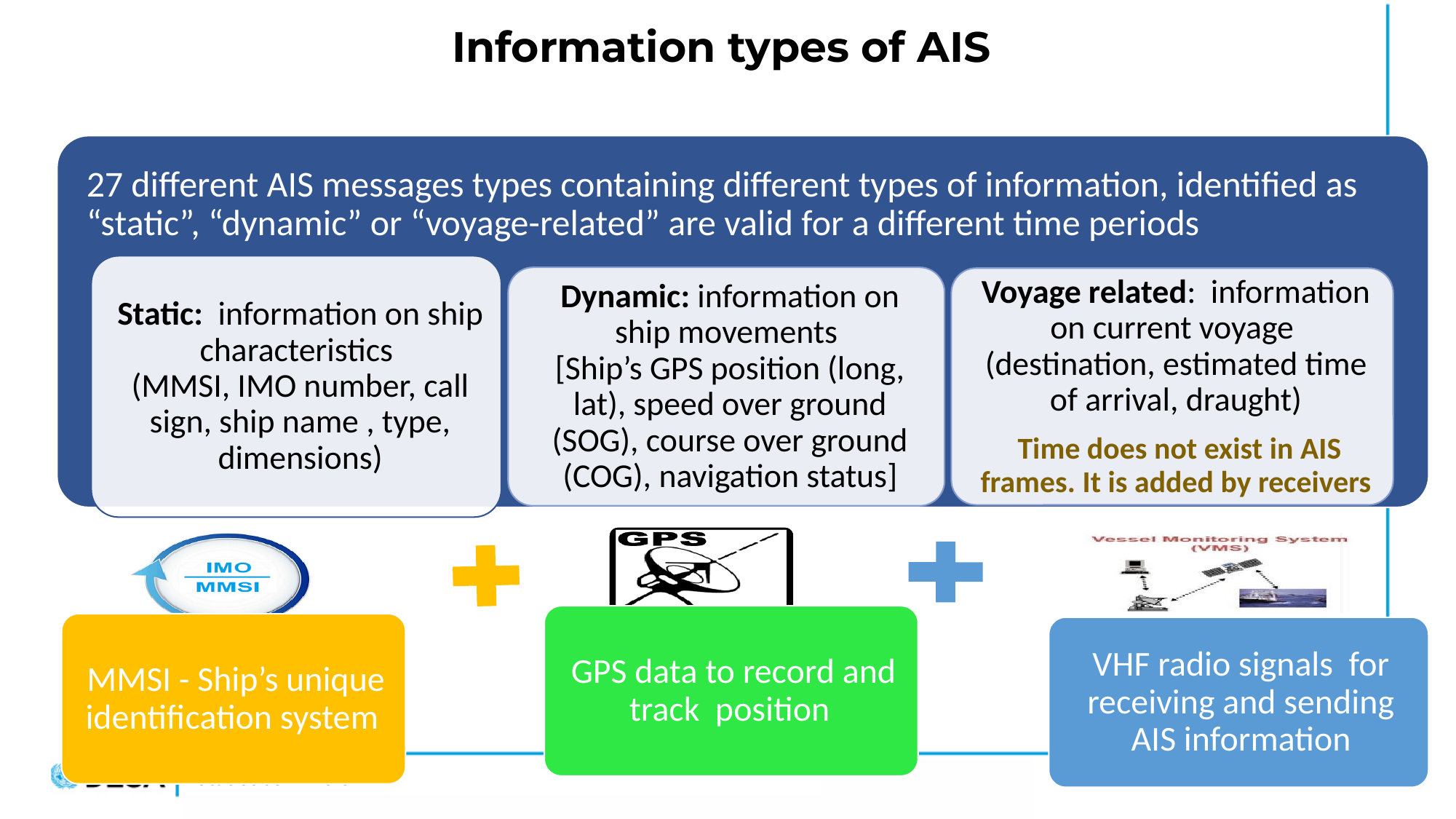

# Information types of AIS
27 different AIS messages types containing different types of information, identified as “static”, “dynamic” or “voyage-related” are valid for a different time periods
Static:  information on ship characteristics
(MMSI, IMO number, call sign, ship name , type, dimensions)
Dynamic: information on ship movements
[Ship’s GPS position (long, lat), speed over ground (SOG), course over ground (COG), navigation status]
Voyage related:  information on current voyage
(destination, estimated time of arrival, draught)
 Time does not exist in AIS frames. It is added by receivers
MMSI - Ship’s unique identification system

GPS data to record and track  position

VHF radio signals  for receiving and sending AIS information